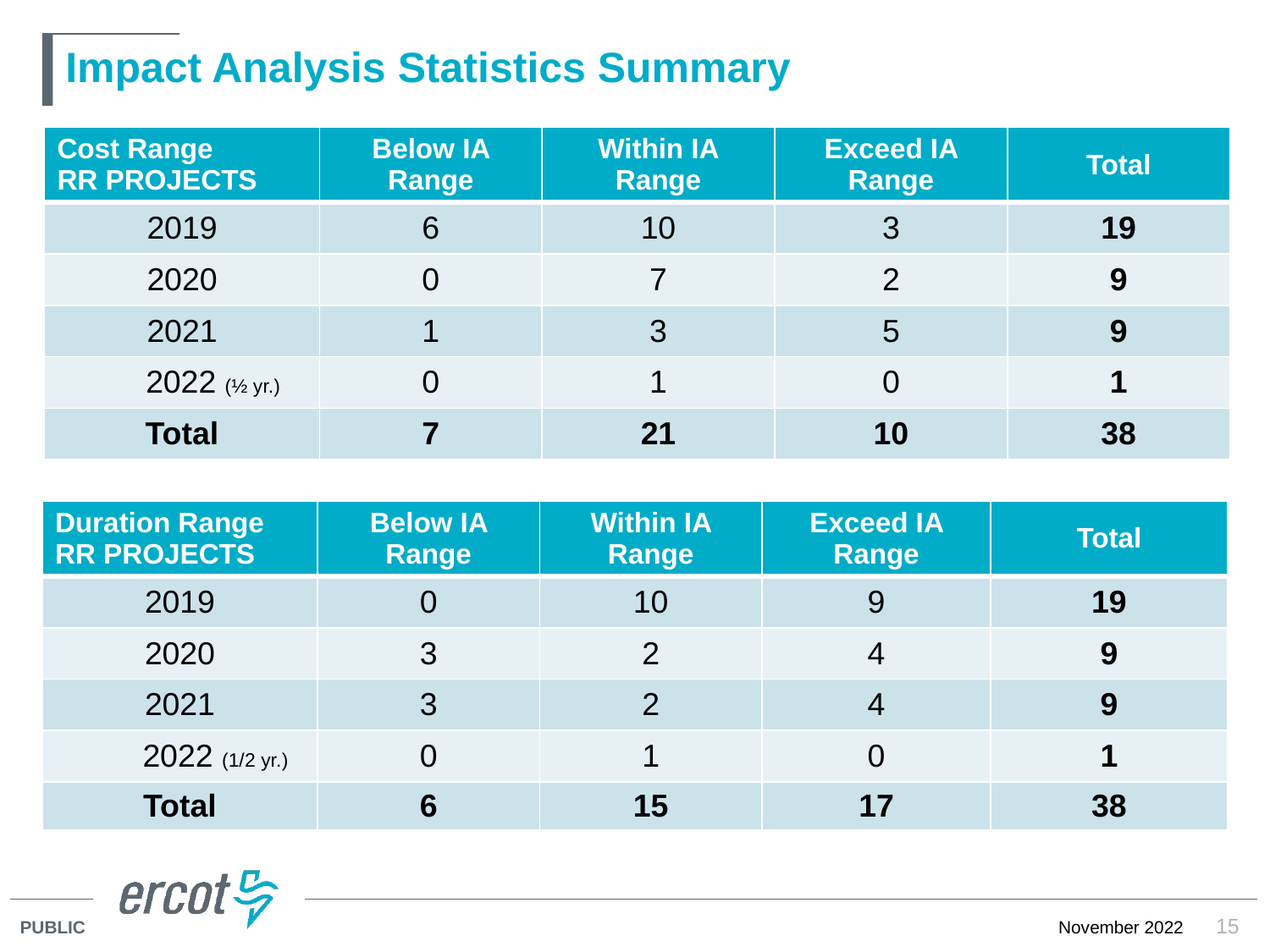

# Impact Analysis Statistics Summary
| Cost Range RR PROJECTS | Below IA Range | Within IA Range | Exceed IA Range | Total |
| --- | --- | --- | --- | --- |
| 2019 | 6 | 10 | 3 | 19 |
| 2020 | 0 | 7 | 2 | 9 |
| 2021 | 1 | 3 | 5 | 9 |
| 2022 (½ yr.) | 0 | 1 | 0 | 1 |
| Total | 7 | 21 | 10 | 38 |
| Duration Range RR PROJECTS | Below IA Range | Within IA Range | Exceed IA Range | Total |
| --- | --- | --- | --- | --- |
| 2019 | 0 | 10 | 9 | 19 |
| 2020 | 3 | 2 | 4 | 9 |
| 2021 | 3 | 2 | 4 | 9 |
| 2022 (1/2 yr.) | 0 | 1 | 0 | 1 |
| Total | 6 | 15 | 17 | 38 |
15